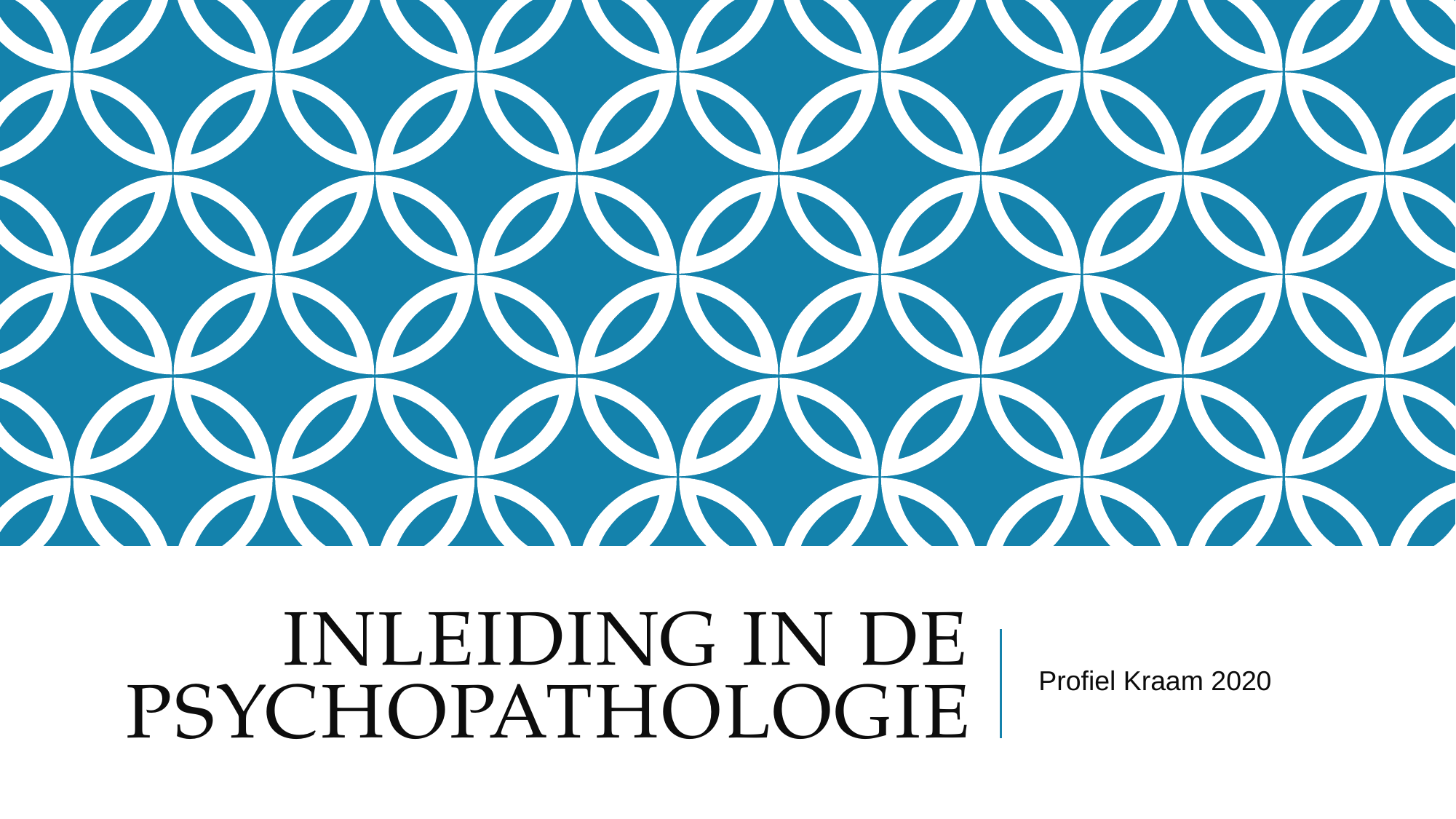

# Inleiding in de Psychopathologie
Profiel Kraam 2020